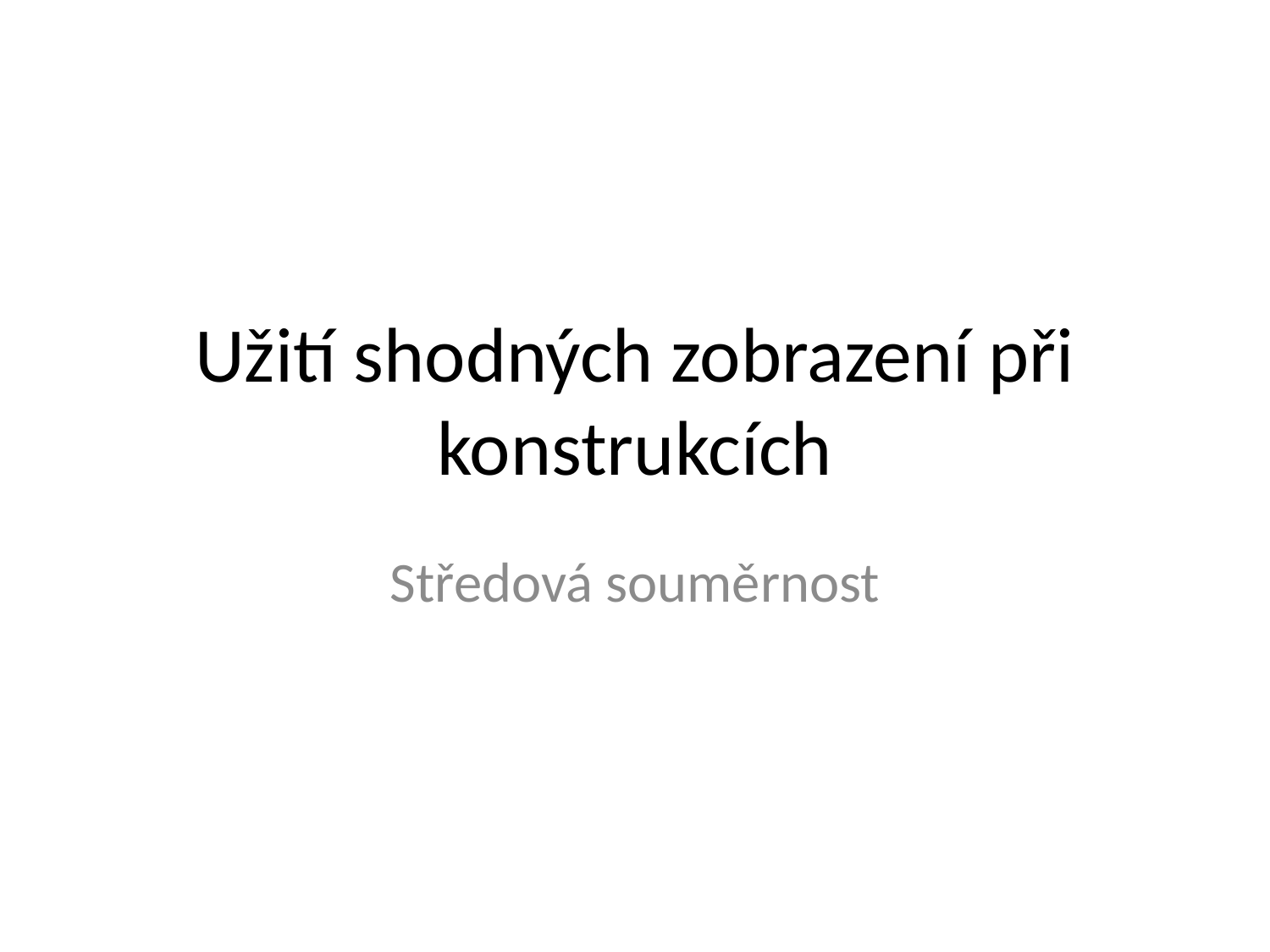

# Užití shodných zobrazení při konstrukcích
Středová souměrnost